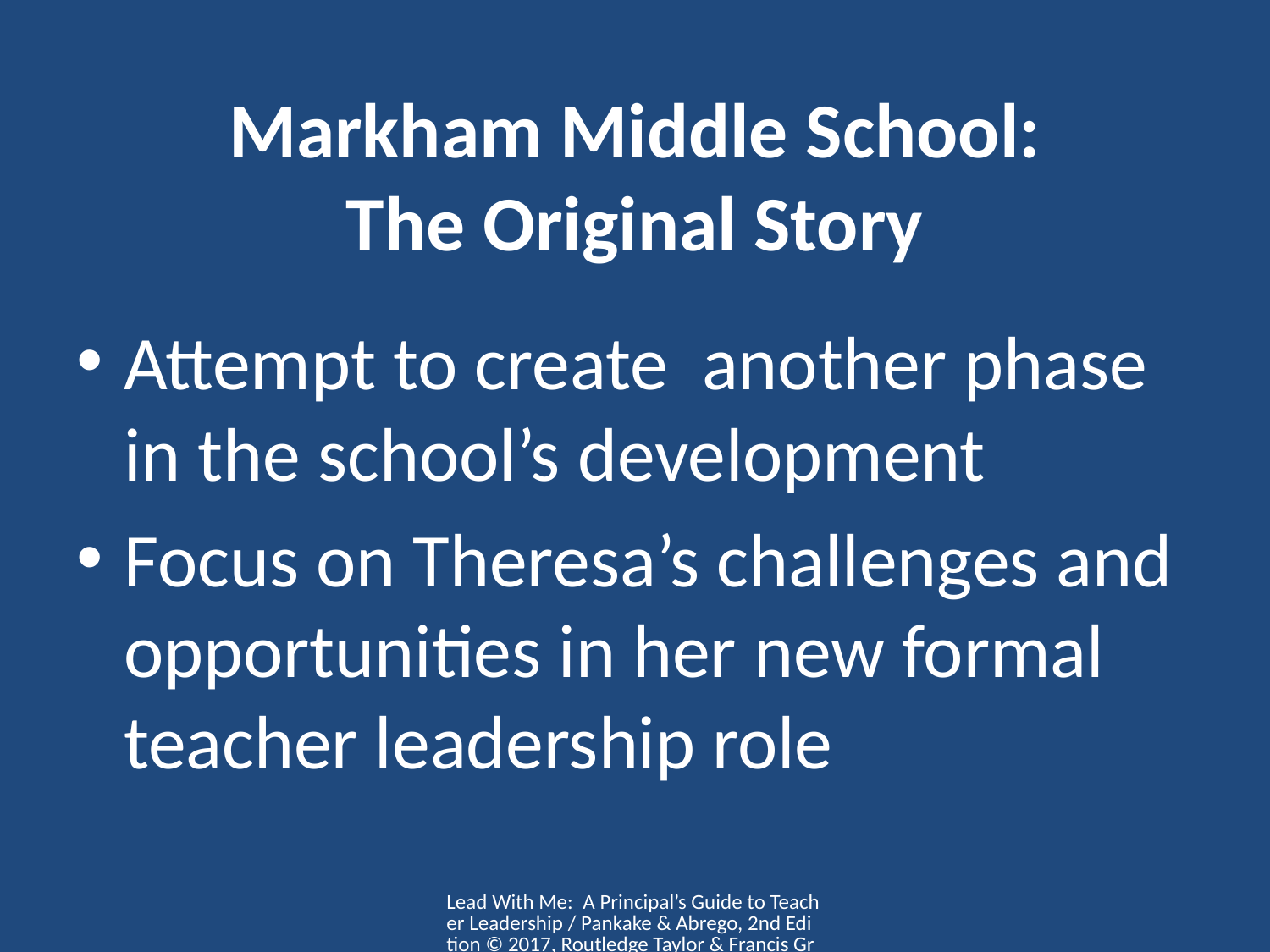

# Markham Middle School: The Original Story
Attempt to create  another phase in the school’s development
Focus on Theresa’s challenges and opportunities in her new formal teacher leadership role

Lead With Me:  A Principal’s Guide to Teacher Leadership / Pankake & Abrego, 2nd Edition © 2017, Routledge Taylor & Francis Group